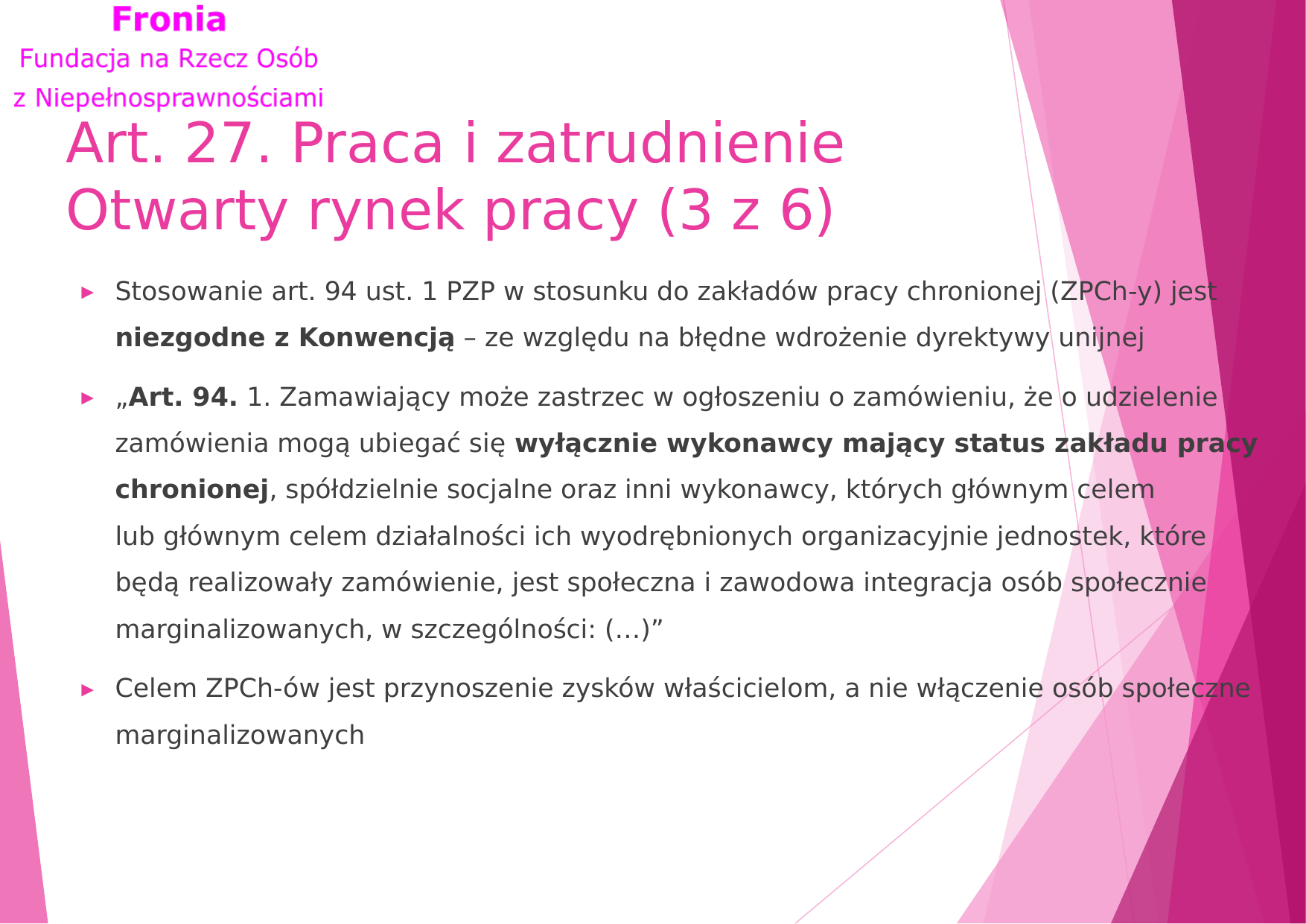

# Art. 27. Praca i zatrudnienie Otwarty rynek pracy (3 z 6)
Stosowanie art. 94 ust. 1 PZP w stosunku do zakładów pracy chronionej (ZPCh-y) jest niezgodne z Konwencją – ze względu na błędne wdrożenie dyrektywy unijnej
„Art. 94. 1. Zamawiający może zastrzec w ogłoszeniu o zamówieniu, że o udzielenie zamówienia mogą ubiegać się wyłącznie wykonawcy mający status zakładu pracy chronionej, spółdzielnie socjalne oraz inni wykonawcy, których głównym celem lub głównym celem działalności ich wyodrębnionych organizacyjnie jednostek, które będą realizowały zamówienie, jest społeczna i zawodowa integracja osób społecznie marginalizowanych, w szczególności: (…)”
Celem ZPCh-ów jest przynoszenie zysków właścicielom, a nie włączenie osób społeczne marginalizowanych